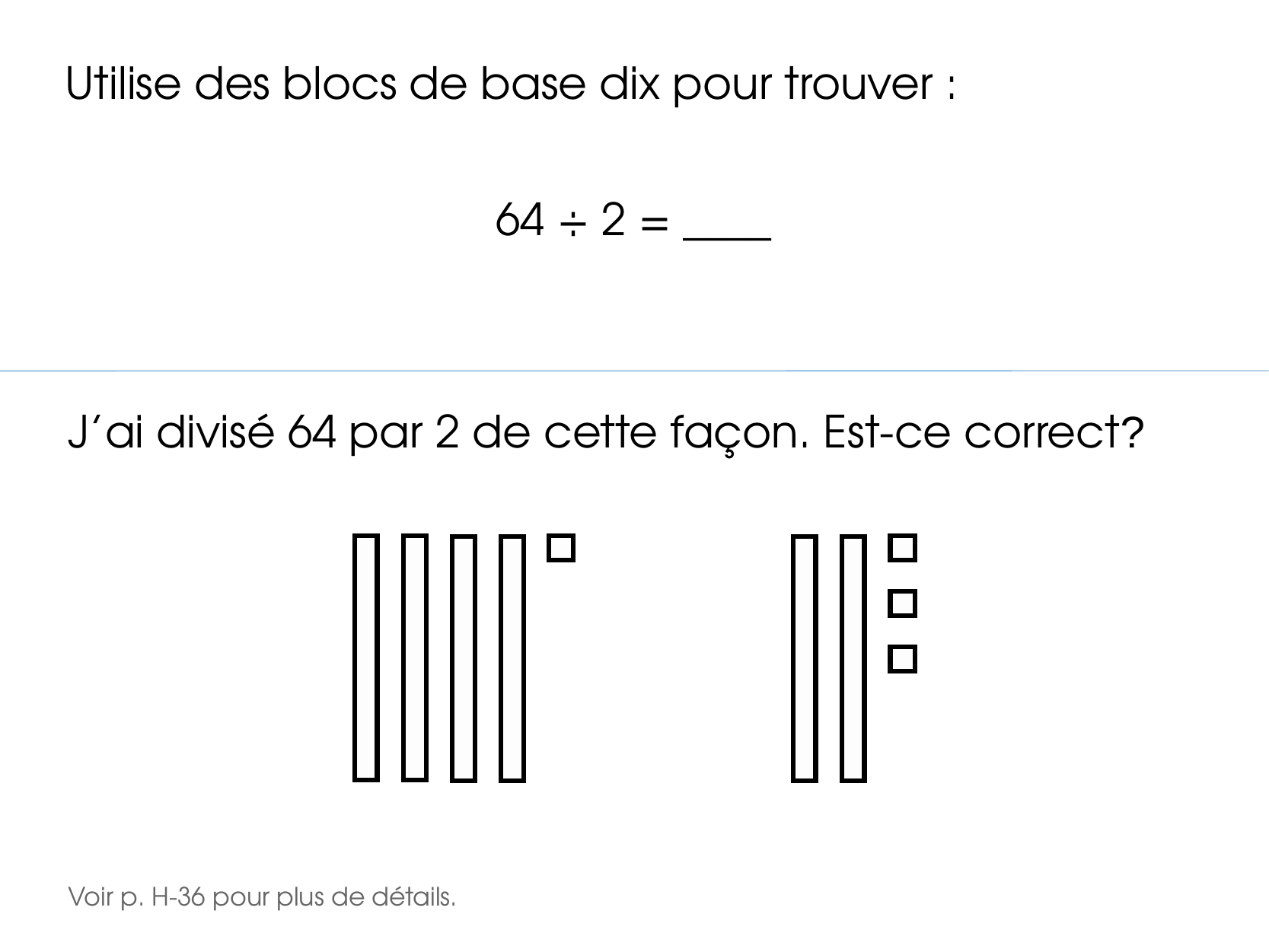

Utilise des blocs de base dix pour trouver :
64 ÷ 2 = ____
J’ai divisé 64 par 2 de cette façon. Est-ce correct?

Voir p. H-36 pour plus de détails.